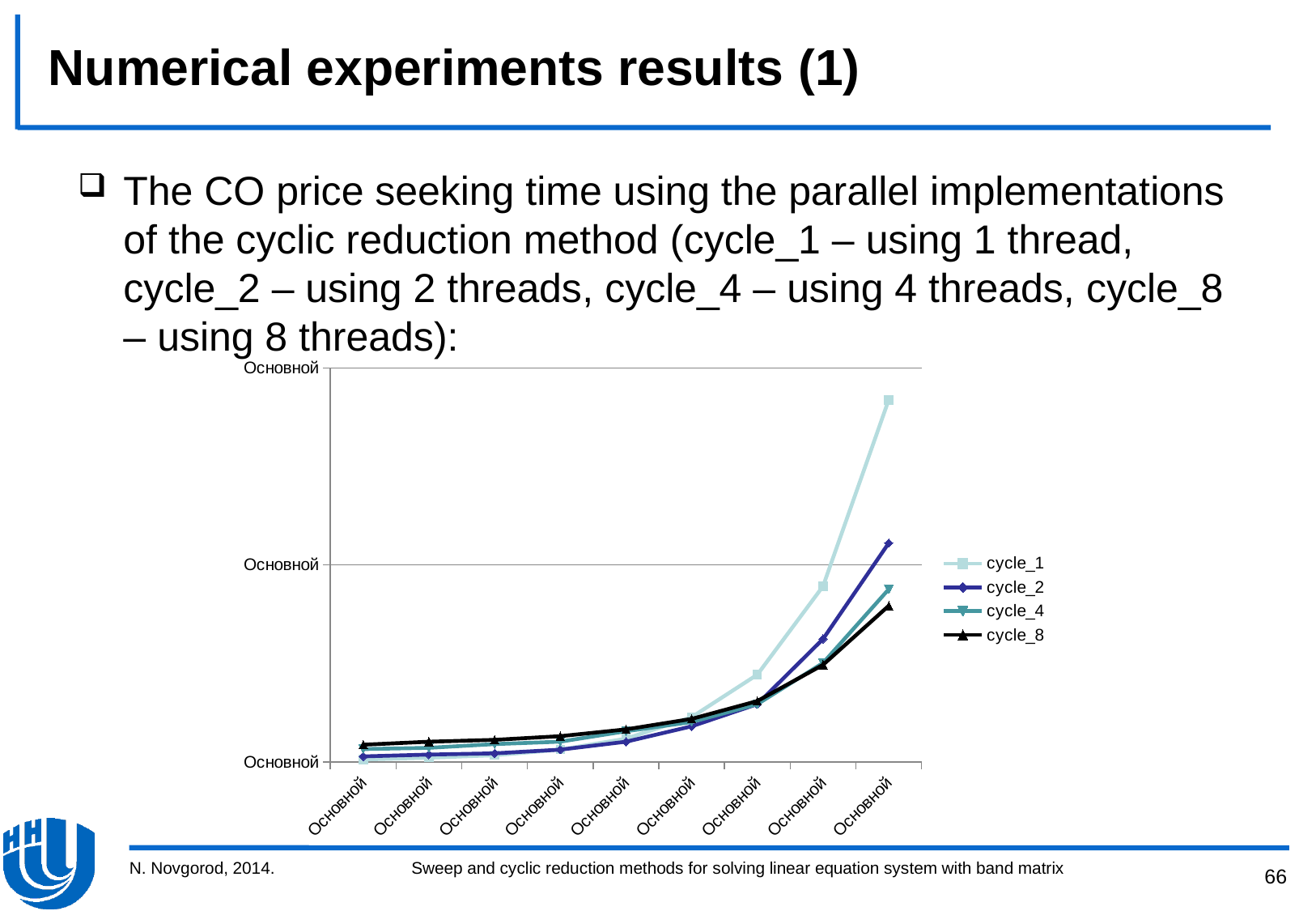

# Numerical experiments results (1)
The CO price seeking time using the parallel implementations of the cyclic reduction method (cycle_1 – using 1 thread, cycle_2 – using 2 threads, cycle_4 – using 4 threads, cycle_8 – using 8 threads):

### Chart

| Category | cycle_1 | cycle_2 | cycle_4 | cycle_8 |
|---|---|---|---|---|
| 256 | 0.062000000000000034 | 0.14100000000000001 | 0.3270000000000006 | 0.43700000000000055 |
| 512 | 0.10900000000000012 | 0.1870000000000003 | 0.3580000000000003 | 0.514 |
| 1024 | 0.171 | 0.2190000000000003 | 0.453 | 0.561 |
| 2048 | 0.31200000000000055 | 0.31200000000000055 | 0.515 | 0.6550000000000014 |
| 4096 | 0.592 | 0.514 | 0.78 | 0.8270000000000006 |
| 8192 | 1.1379999999999975 | 0.905 | 1.014 | 1.092 |
| 16384 | 2.215 | 1.466 | 1.466 | 1.5449999999999977 |
| 32768 | 4.461 | 3.12 | 2.5119999999999987 | 2.465 |
| 65536 | 9.188 | 5.5539999999999985 | 4.383 | 3.9619999999999997 |
N. Novgorod, 2014.
Sweep and cyclic reduction methods for solving linear equation system with band matrix